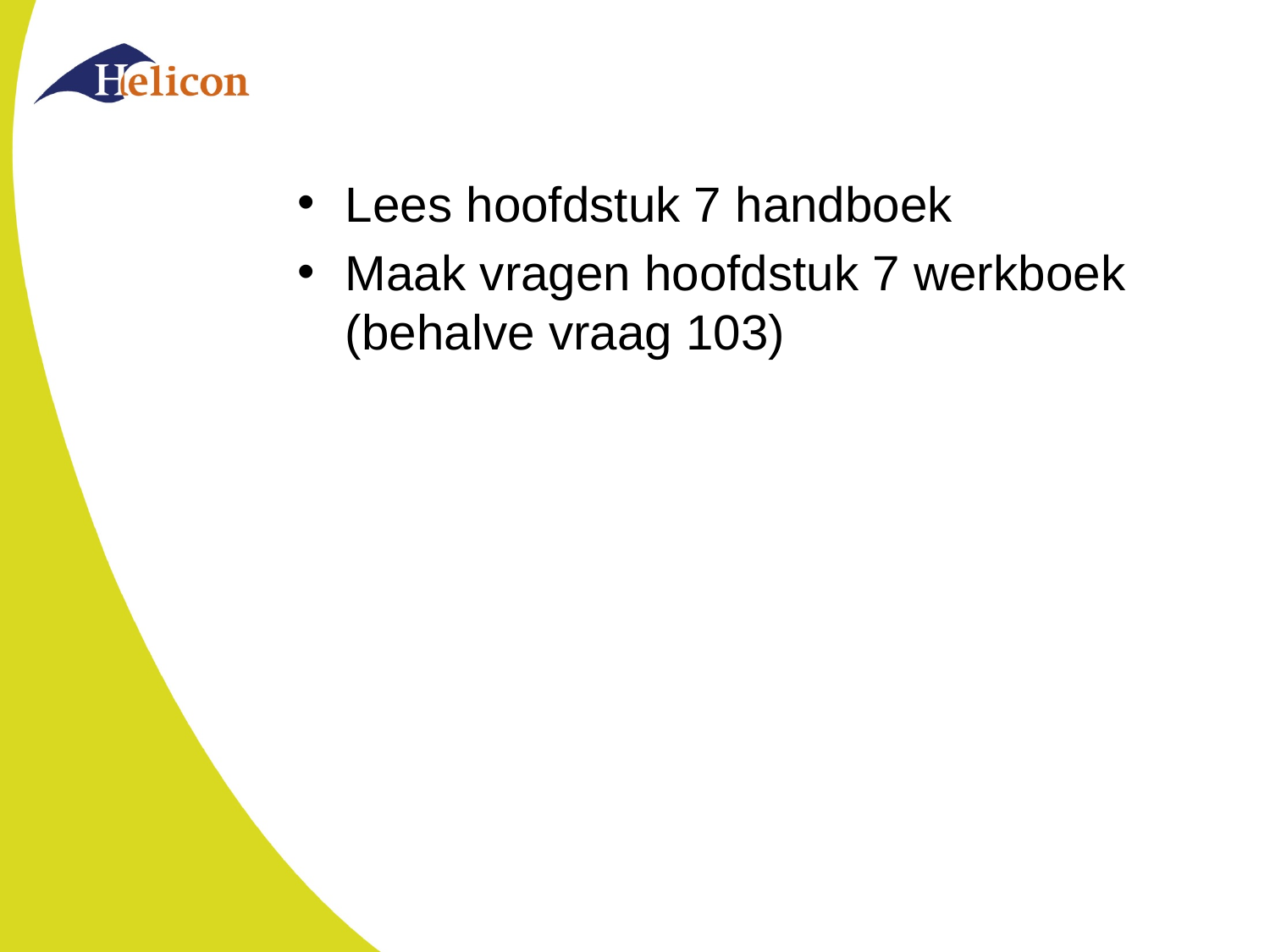

#
Lees hoofdstuk 7 handboek
Maak vragen hoofdstuk 7 werkboek (behalve vraag 103)